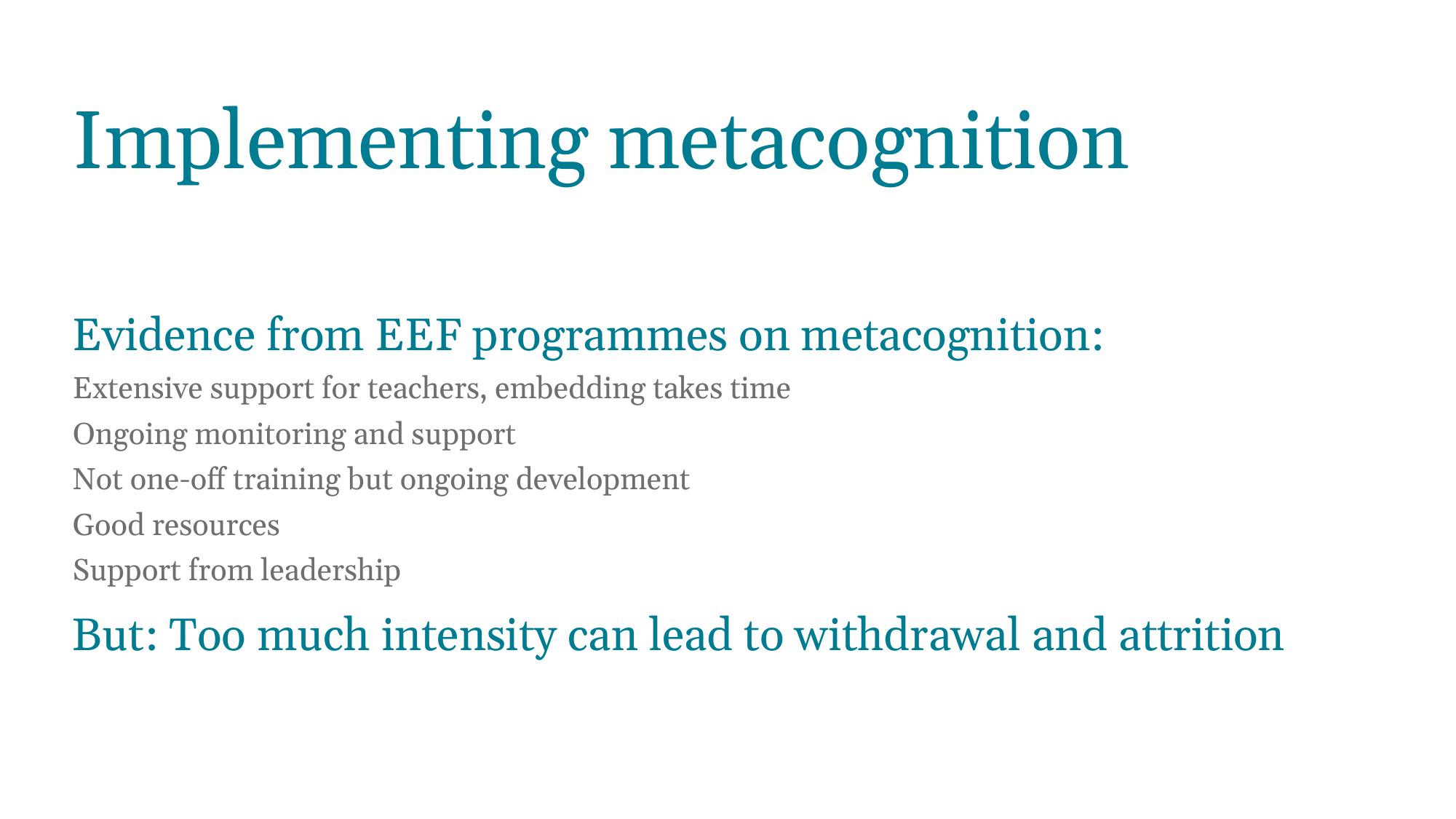

# Implementing metacognition
Evidence from EEF programmes on metacognition:
Extensive support for teachers, embedding takes time
Ongoing monitoring and support
Not one-off training but ongoing development
Good resources
Support from leadership
But: Too much intensity can lead to withdrawal and attrition